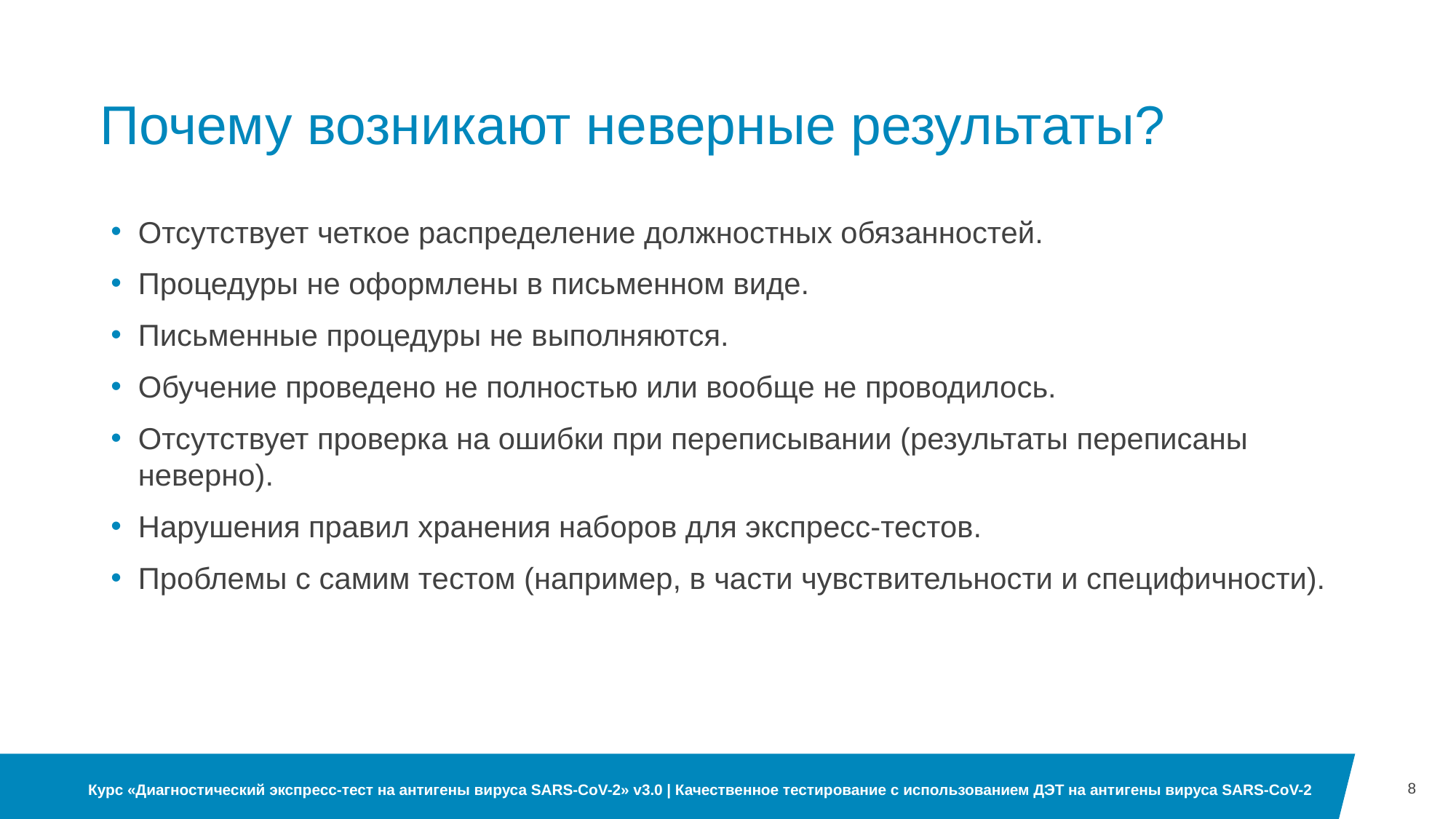

# Почему возникают неверные результаты?
Отсутствует четкое распределение должностных обязанностей.
Процедуры не оформлены в письменном виде.
Письменные процедуры не выполняются.
Обучение проведено не полностью или вообще не проводилось.
Отсутствует проверка на ошибки при переписывании (результаты переписаны неверно).
Нарушения правил хранения наборов для экспресс-тестов.
Проблемы с самим тестом (например, в части чувствительности и специфичности).

8
Курс «Диагностический экспресс-тест на антигены вируса SARS-CoV-2» v3.0 | Качественное тестирование с использованием ДЭТ на антигены вируса SARS-CoV-2